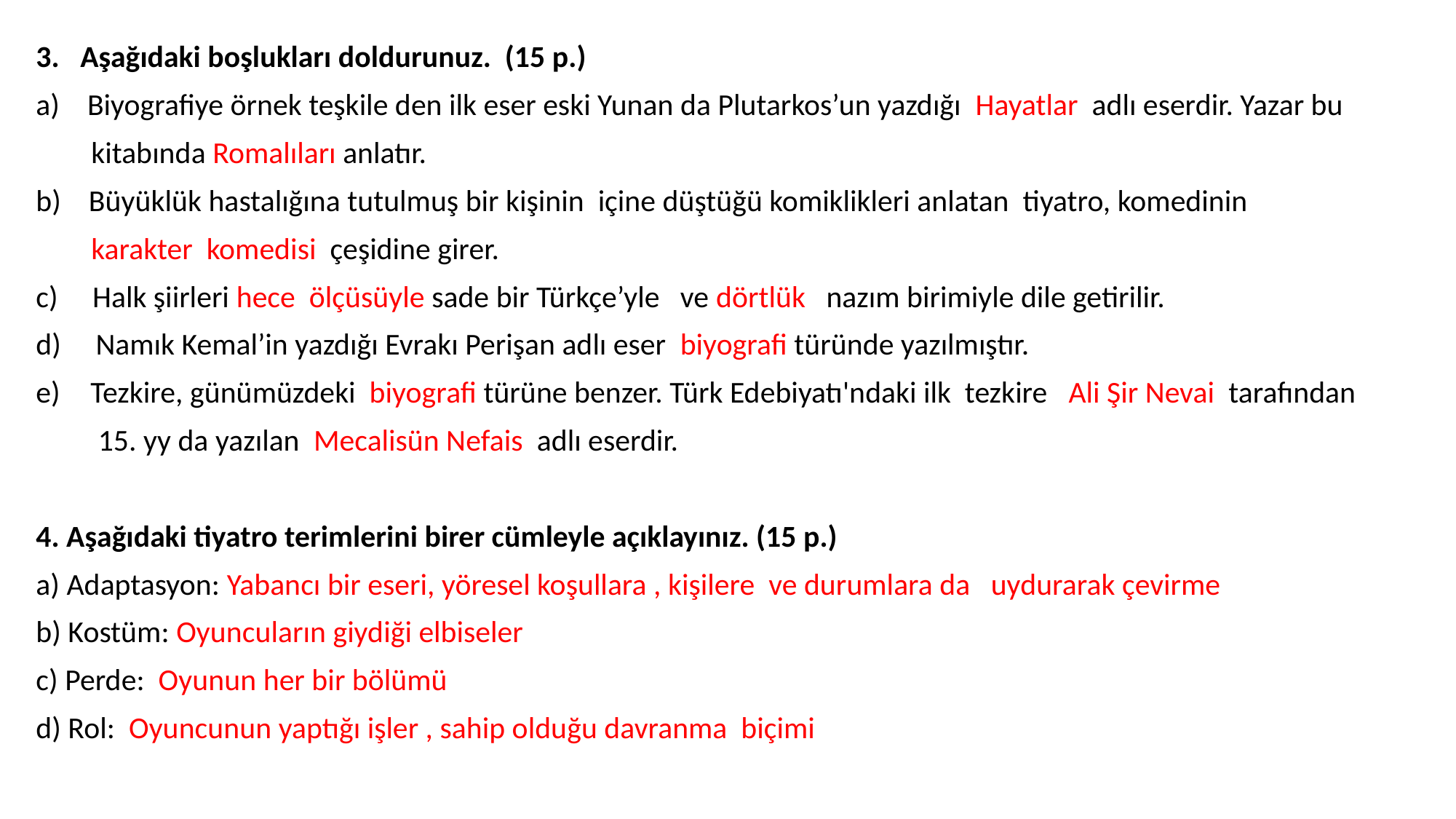

3.   Aşağıdaki boşlukları doldurunuz.  (15 p.)
a)    Biyografiye örnek teşkile den ilk eser eski Yunan da Plutarkos’un yazdığı  Hayatlar  adlı eserdir. Yazar bu
        kitabında Romalıları anlatır.
b)    Büyüklük hastalığına tutulmuş bir kişinin  içine düştüğü komiklikleri anlatan  tiyatro, komedinin
        karakter  komedisi  çeşidine girer.
c)     Halk şiirleri hece  ölçüsüyle sade bir Türkçe’yle   ve dörtlük   nazım birimiyle dile getirilir.
d)     Namık Kemal’in yazdığı Evrakı Perişan adlı eser  biyografi türünde yazılmıştır.
Tezkire, günümüzdeki  biyografi türüne benzer. Türk Edebiyatı'ndaki ilk  tezkire   Ali Şir Nevai  tarafından
         15. yy da yazılan  Mecalisün Nefais  adlı eserdir.

4. Aşağıdaki tiyatro terimlerini birer cümleyle açıklayınız. (15 p.)
a) Adaptasyon: Yabancı bir eseri, yöresel koşullara , kişilere  ve durumlara da   uydurarak çevirme
b) Kostüm: Oyuncuların giydiği elbiseler
c) Perde:  Oyunun her bir bölümü
d) Rol:  Oyuncunun yaptığı işler , sahip olduğu davranma  biçimi